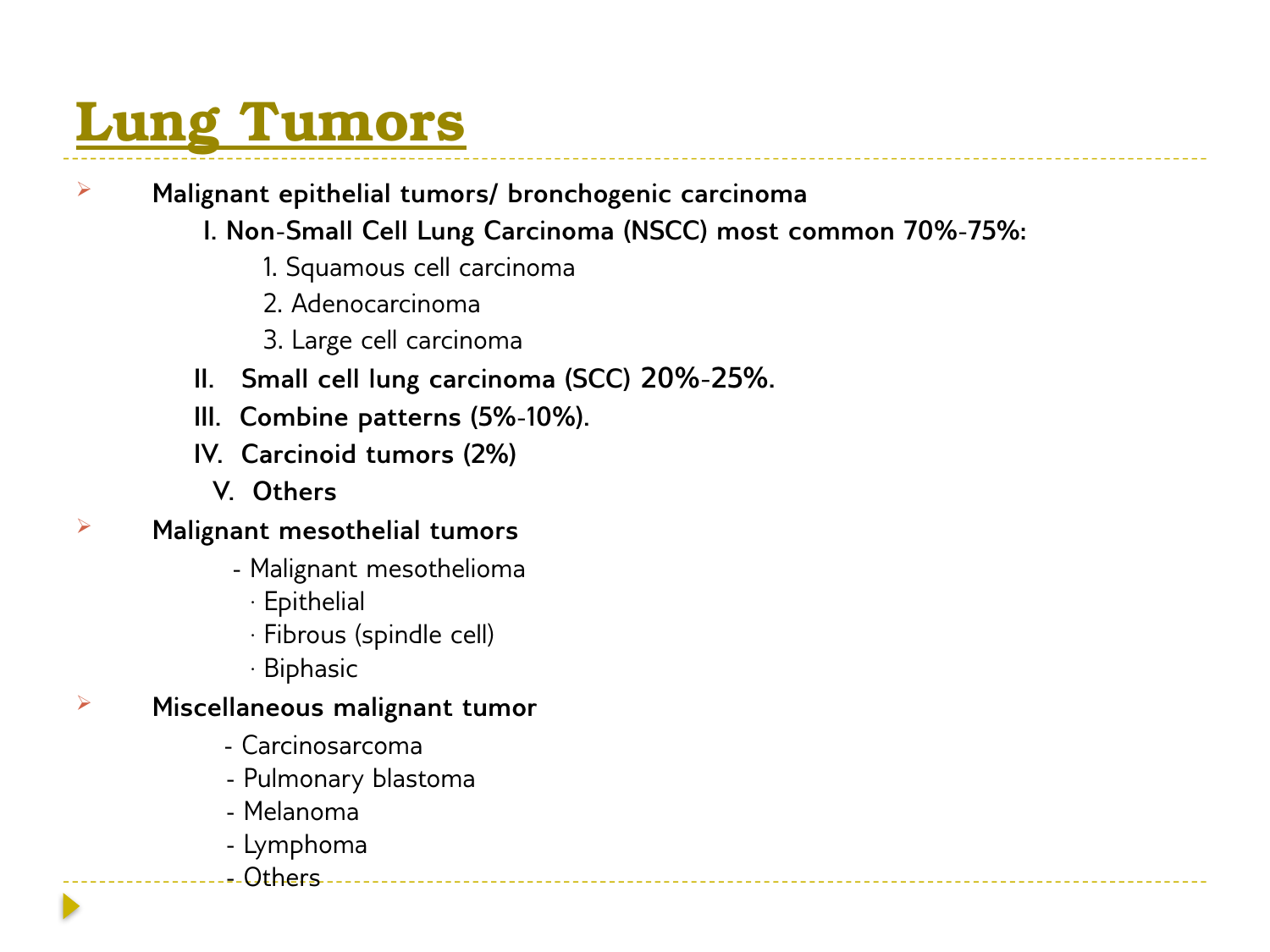

# Lung Tumors
Malignant epithelial tumors/ bronchogenic carcinoma
  I. Non-Small Cell Lung Carcinoma (NSCC) most common 70%-75%:
     1. Squamous cell carcinoma
     2. Adenocarcinoma
     3. Large cell carcinoma
 II.   Small cell lung carcinoma (SCC) 20%-25%.
 III.  Combine patterns (5%-10%).
 IV.  Carcinoid tumors (2%)
   V.  Others
Malignant mesothelial tumors
          - Malignant mesothelioma
   · Epithelial
   · Fibrous (spindle cell)
   · Biphasic
Miscellaneous malignant tumor
         - Carcinosarcoma
- Pulmonary blastoma
- Melanoma
- Lymphoma
- Others